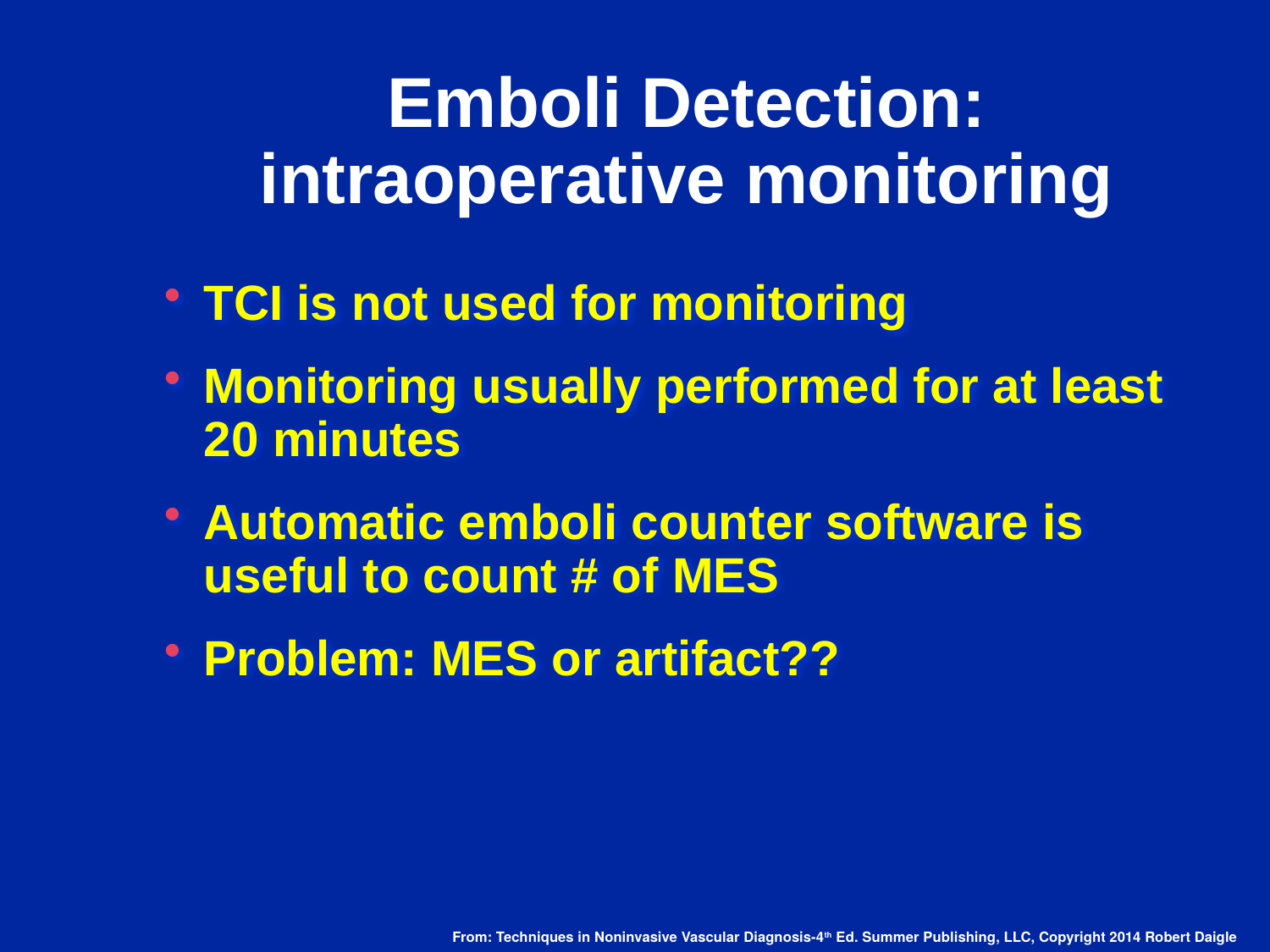

# Emboli Detection: intraoperative monitoring
TCI is not used for monitoring
Monitoring usually performed for at least 20 minutes
Automatic emboli counter software is useful to count # of MES
Problem: MES or artifact??